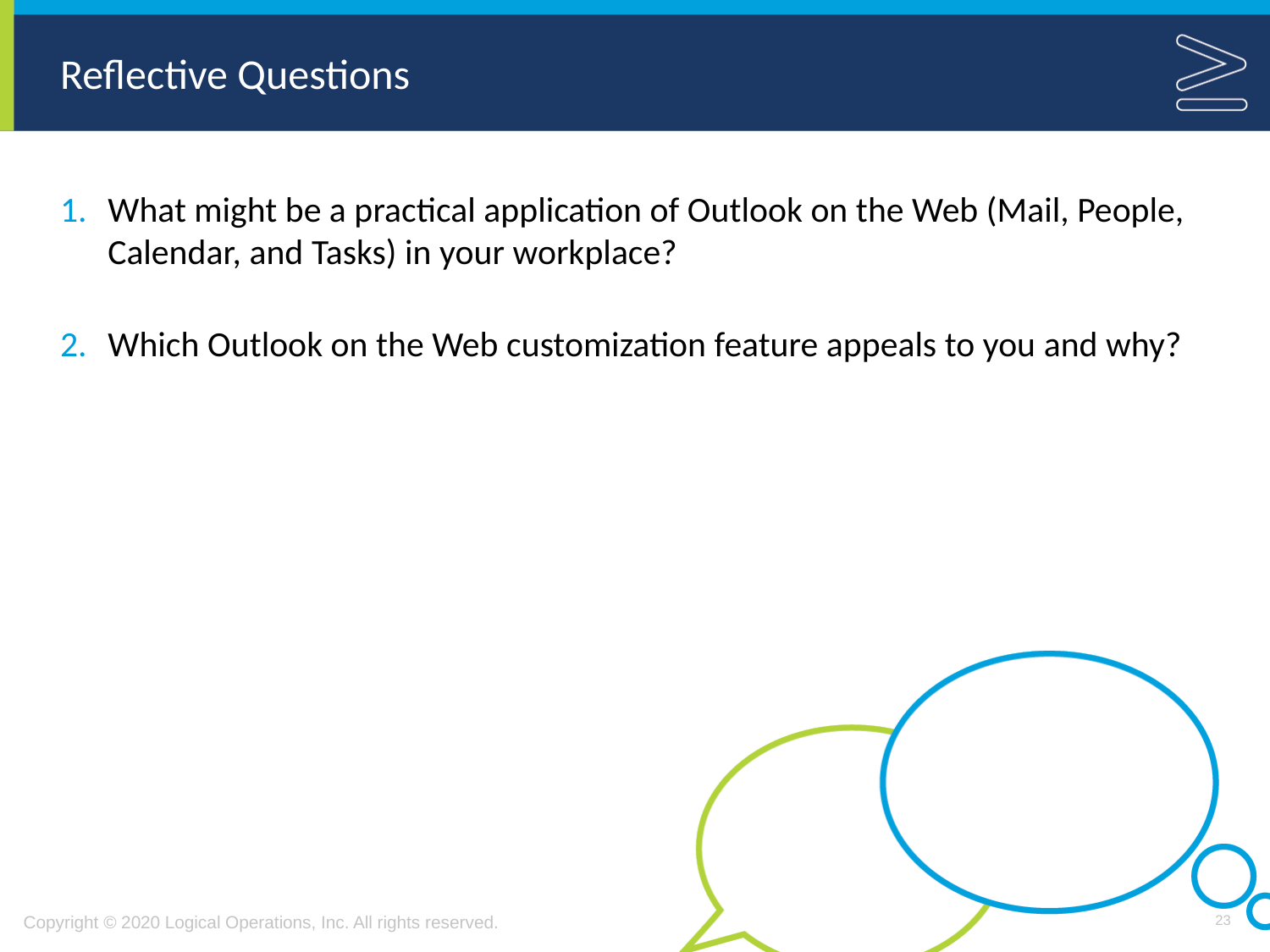

# Reflective Questions
What might be a practical application of Outlook on the Web (Mail, People, Calendar, and Tasks) in your workplace?
Which Outlook on the Web customization feature appeals to you and why?
23